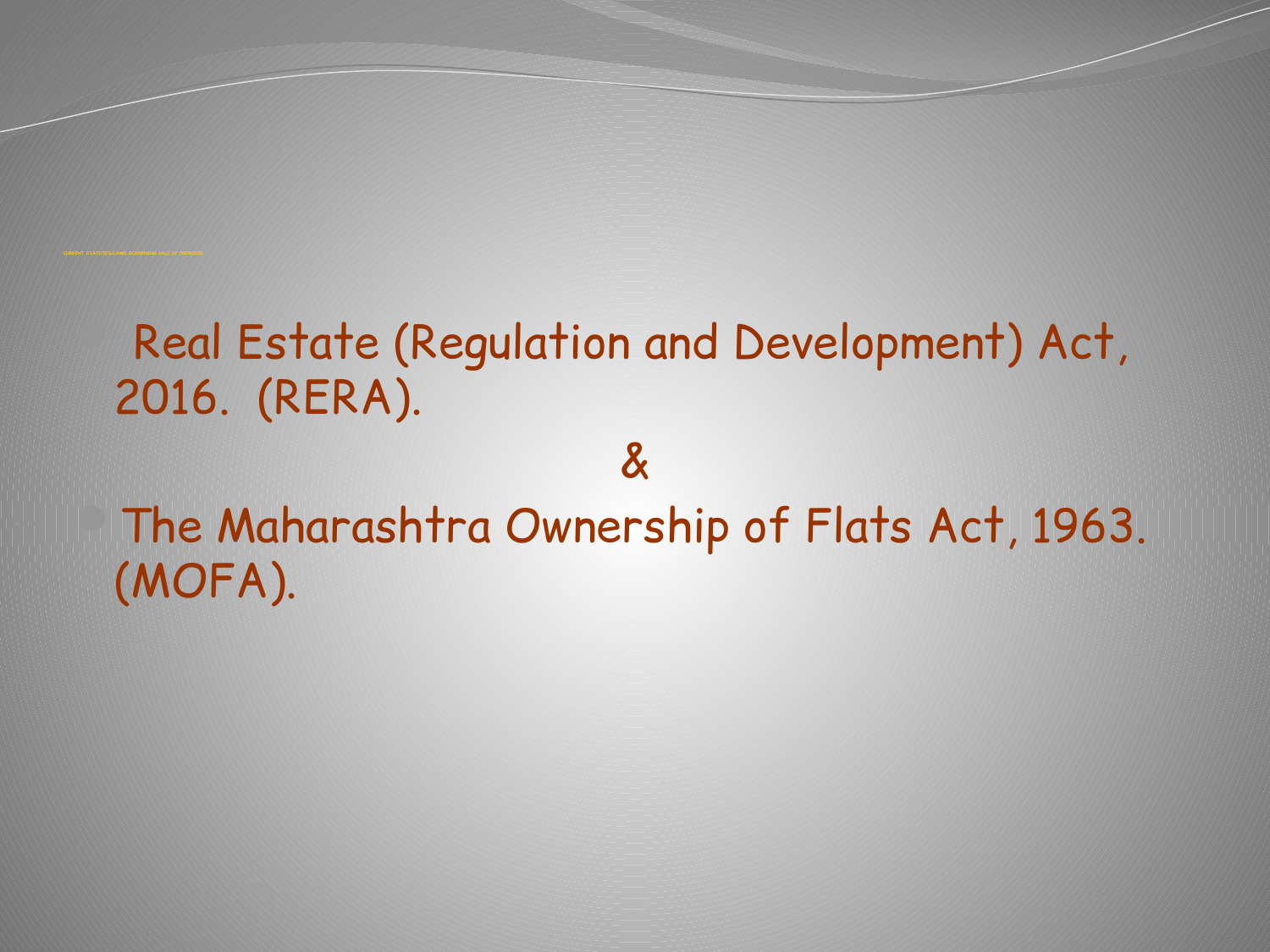

# CURRENT STATUTES/LAWS GOVERNING SALE OF PREMISES

 Real Estate (Regulation and Development) Act, 2016.  (RERA).
&
The Maharashtra Ownership of Flats Act, 1963. (MOFA).